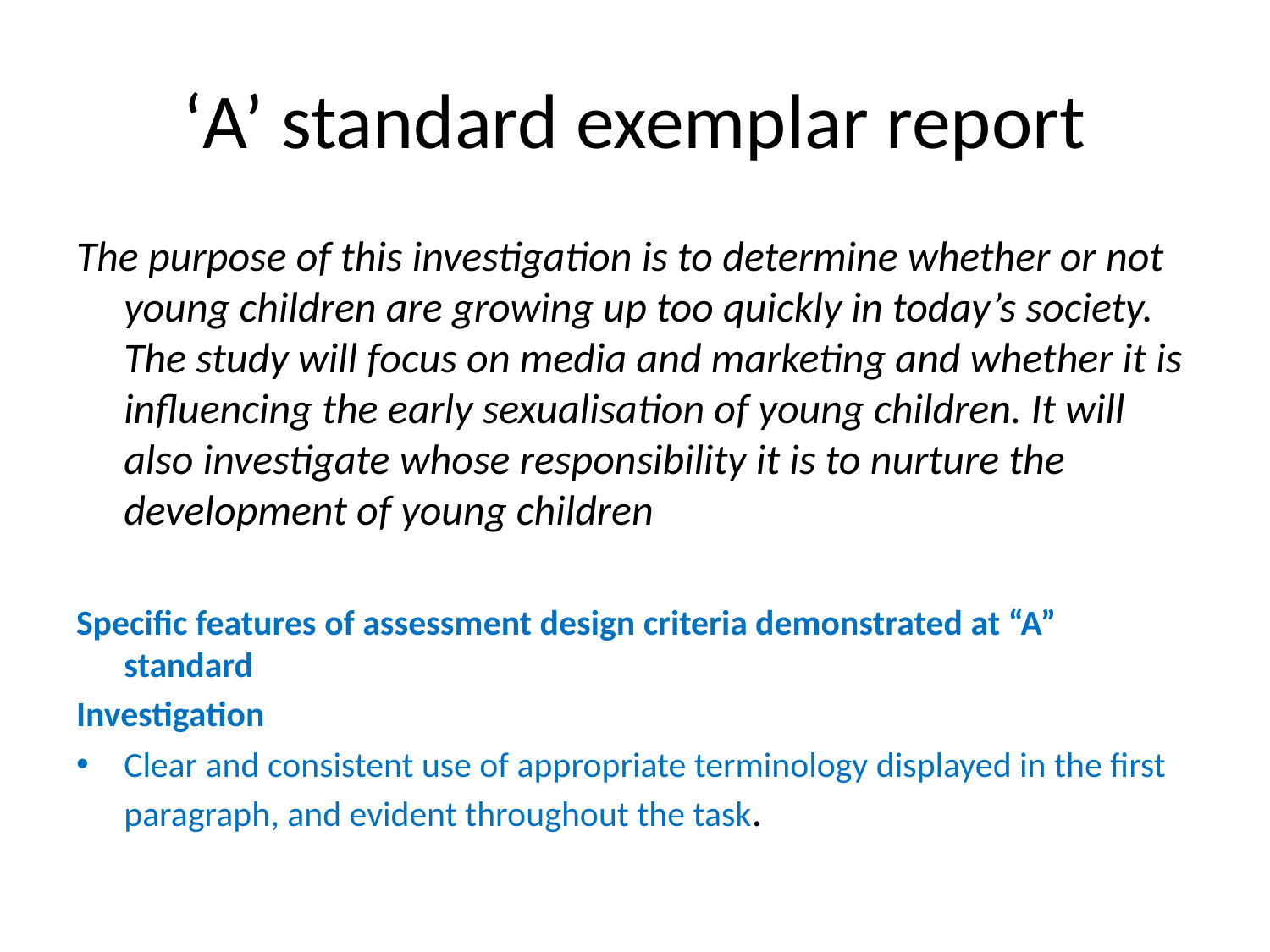

# ‘A’ standard exemplar report
The purpose of this investigation is to determine whether or not young children are growing up too quickly in today’s society. The study will focus on media and marketing and whether it is influencing the early sexualisation of young children. It will also investigate whose responsibility it is to nurture the development of young children

Specific features of assessment design criteria demonstrated at “A” standard
Investigation
Clear and consistent use of appropriate terminology displayed in the first paragraph, and evident throughout the task.